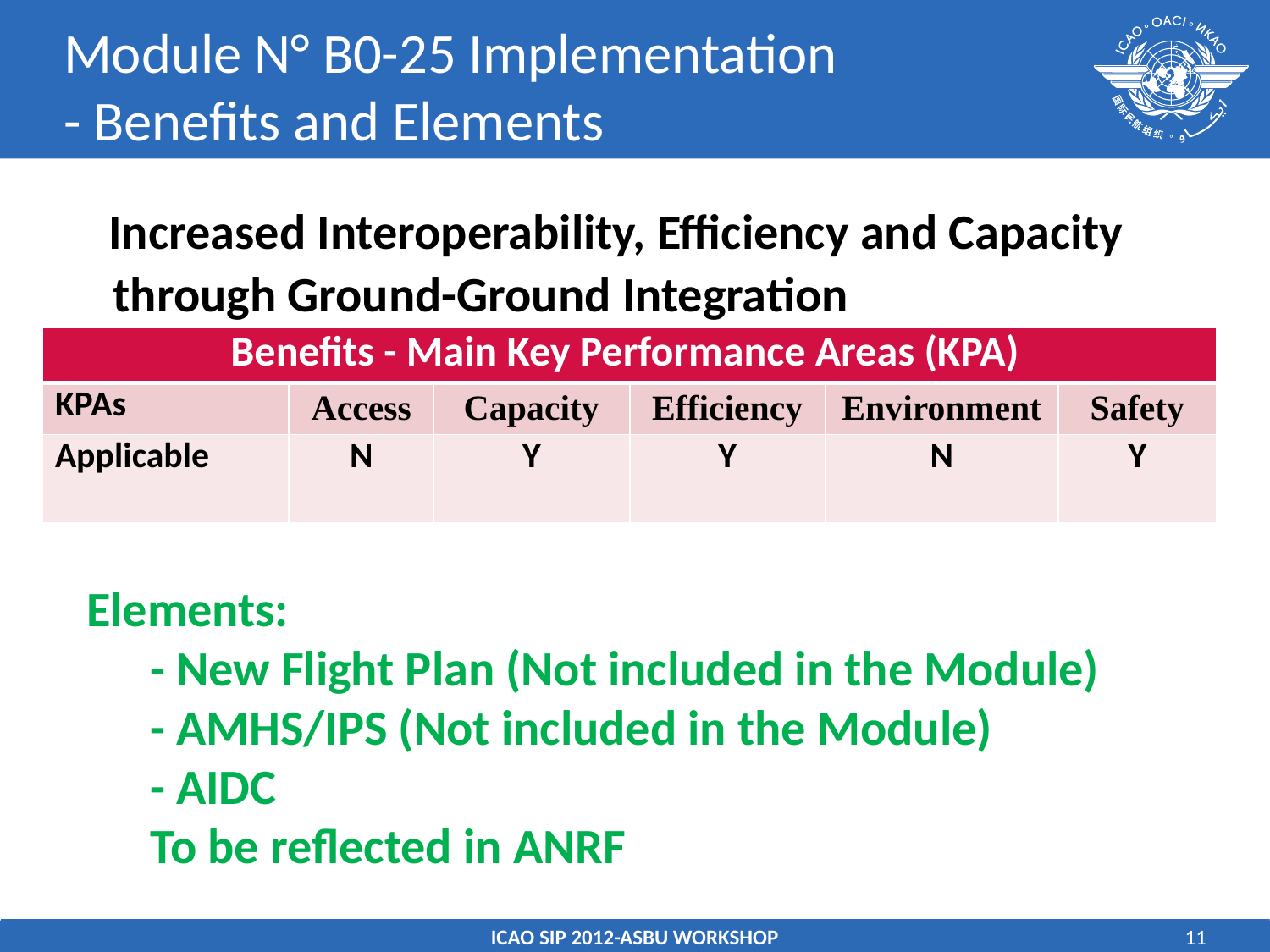

# Module N° B0-25 Implementation                   - Benefits and Elements
   Increased Interoperability, Efficiency and Capacity through Ground-Ground Integration
| Benefits - Main Key Performance Areas (KPA) |  |  |  |  |  |
| --- | --- | --- | --- | --- | --- |
| KPAs | Access | Capacity | Efficiency | Environment | Safety |
| Applicable | N | Y | Y | N | Y |
Elements:
- New Flight Plan (Not included in the Module)
- AMHS/IPS (Not included in the Module)
- AIDC
To be reflected in ANRF
ICAO SIP 2012-ASBU WORKSHOP
11